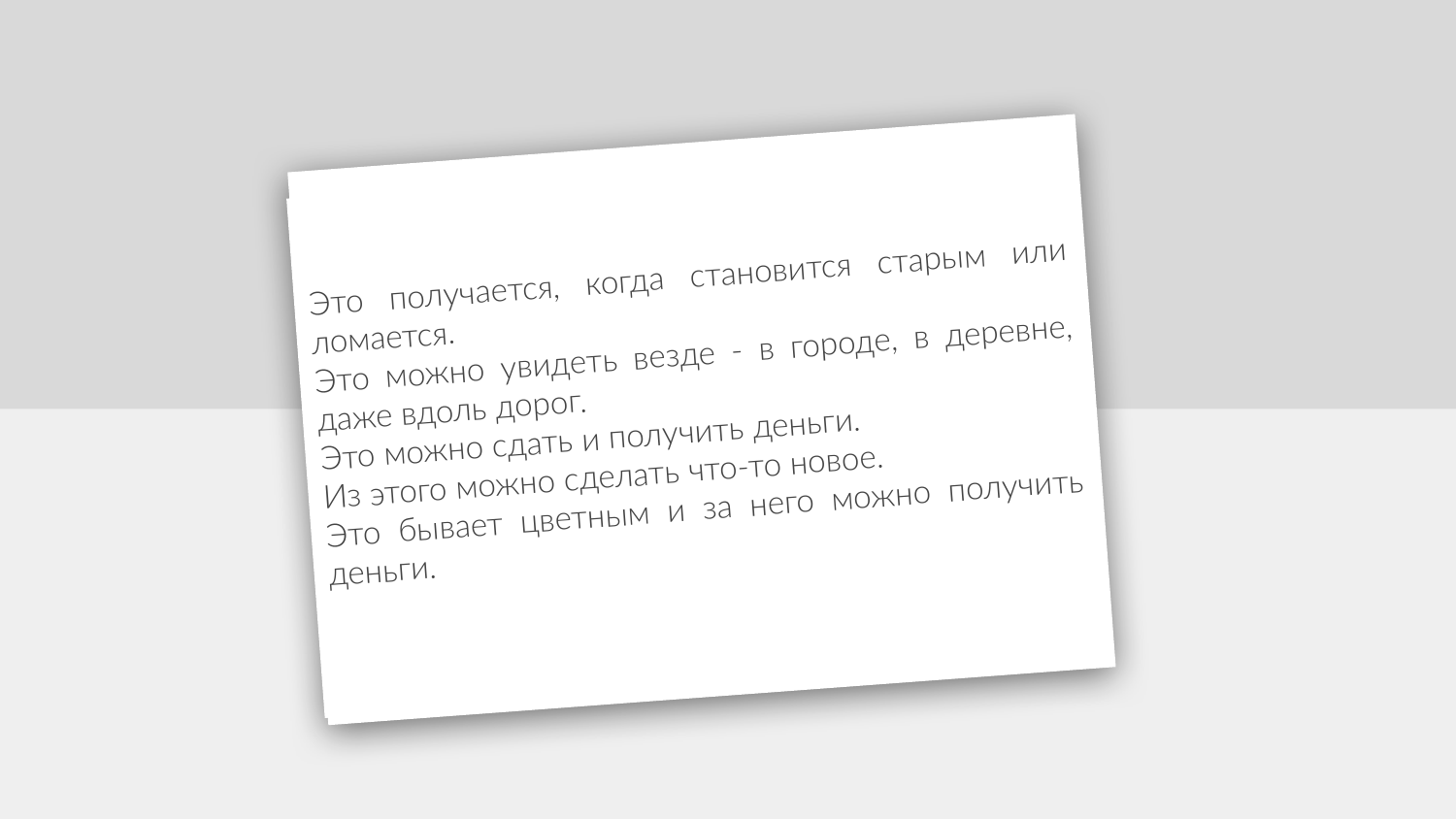

Это получается, когда становится старым или ломается.
Это можно увидеть везде - в городе, в деревне, даже вдоль дорог.
Это можно сдать и получить деньги.
Из этого можно сделать что-то новое.
Это бывает цветным и за него можно получить деньги.